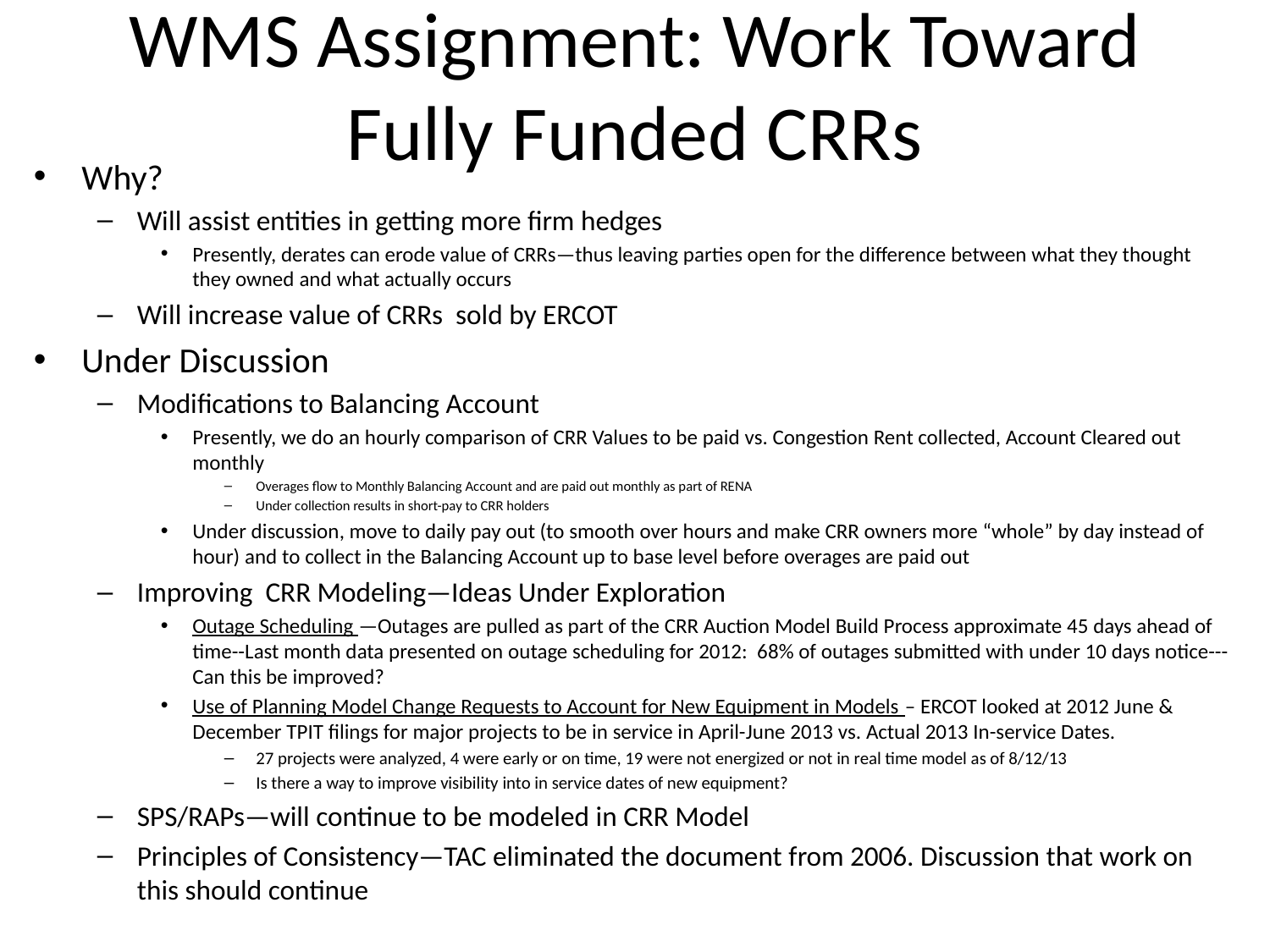

# WMS Assignment: Work Toward Fully Funded CRRs
Why?
Will assist entities in getting more firm hedges
Presently, derates can erode value of CRRs—thus leaving parties open for the difference between what they thought they owned and what actually occurs
Will increase value of CRRs  sold by ERCOT
Under Discussion
Modifications to Balancing Account
Presently, we do an hourly comparison of CRR Values to be paid vs. Congestion Rent collected, Account Cleared out monthly
Overages flow to Monthly Balancing Account and are paid out monthly as part of RENA
Under collection results in short-pay to CRR holders
Under discussion, move to daily pay out (to smooth over hours and make CRR owners more “whole” by day instead of hour) and to collect in the Balancing Account up to base level before overages are paid out
Improving  CRR Modeling—Ideas Under Exploration
Outage Scheduling —Outages are pulled as part of the CRR Auction Model Build Process approximate 45 days ahead of time--Last month data presented on outage scheduling for 2012:  68% of outages submitted with under 10 days notice---Can this be improved?
Use of Planning Model Change Requests to Account for New Equipment in Models – ERCOT looked at 2012 June & December TPIT filings for major projects to be in service in April-June 2013 vs. Actual 2013 In-service Dates.
27 projects were analyzed, 4 were early or on time, 19 were not energized or not in real time model as of 8/12/13
Is there a way to improve visibility into in service dates of new equipment?
SPS/RAPs—will continue to be modeled in CRR Model
Principles of Consistency—TAC eliminated the document from 2006. Discussion that work on this should continue